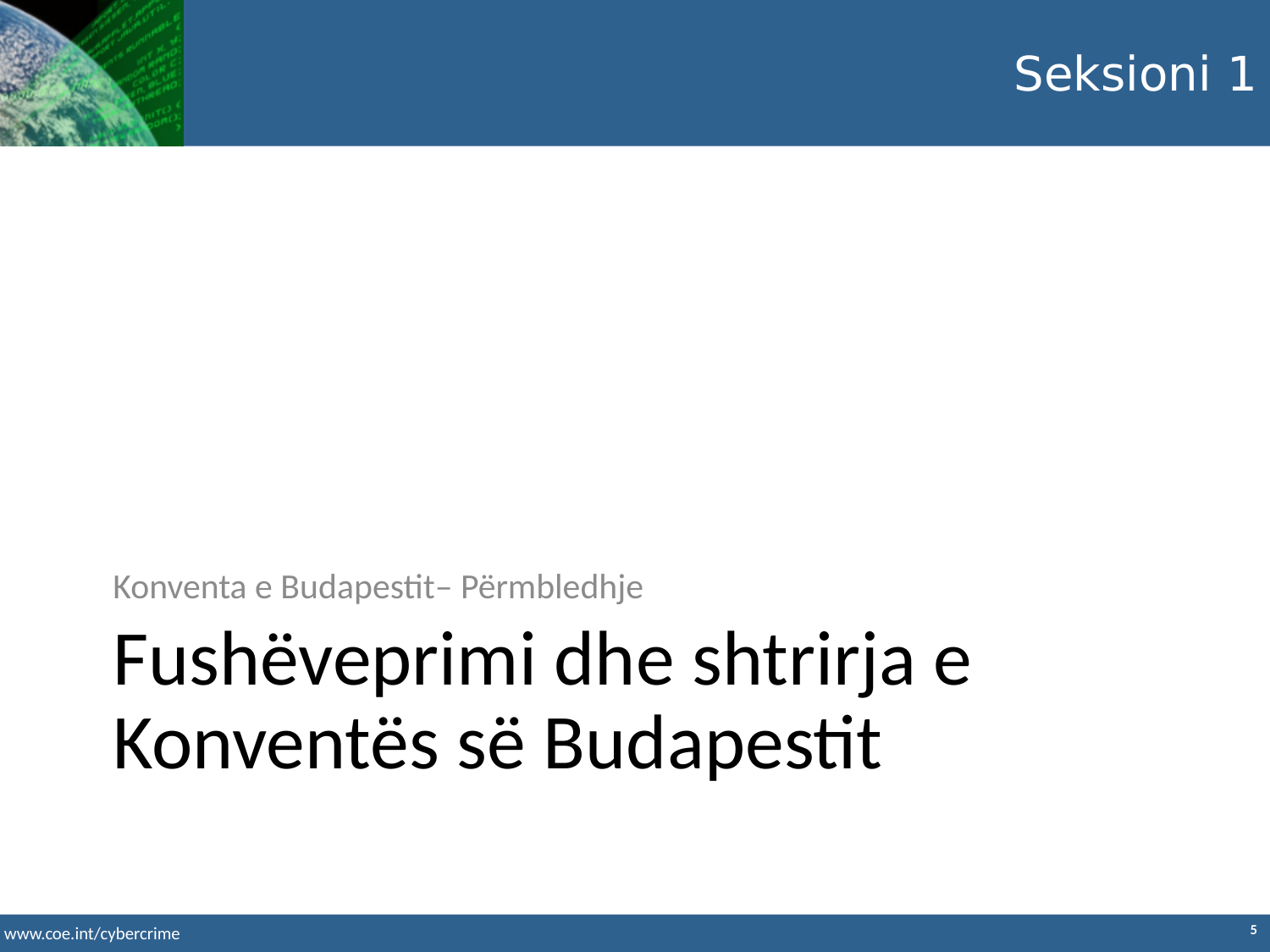

Seksioni 1

Konventa e Budapestit– Përmbledhje
Fushëveprimi dhe shtrirja e Konventës së Budapestit
5